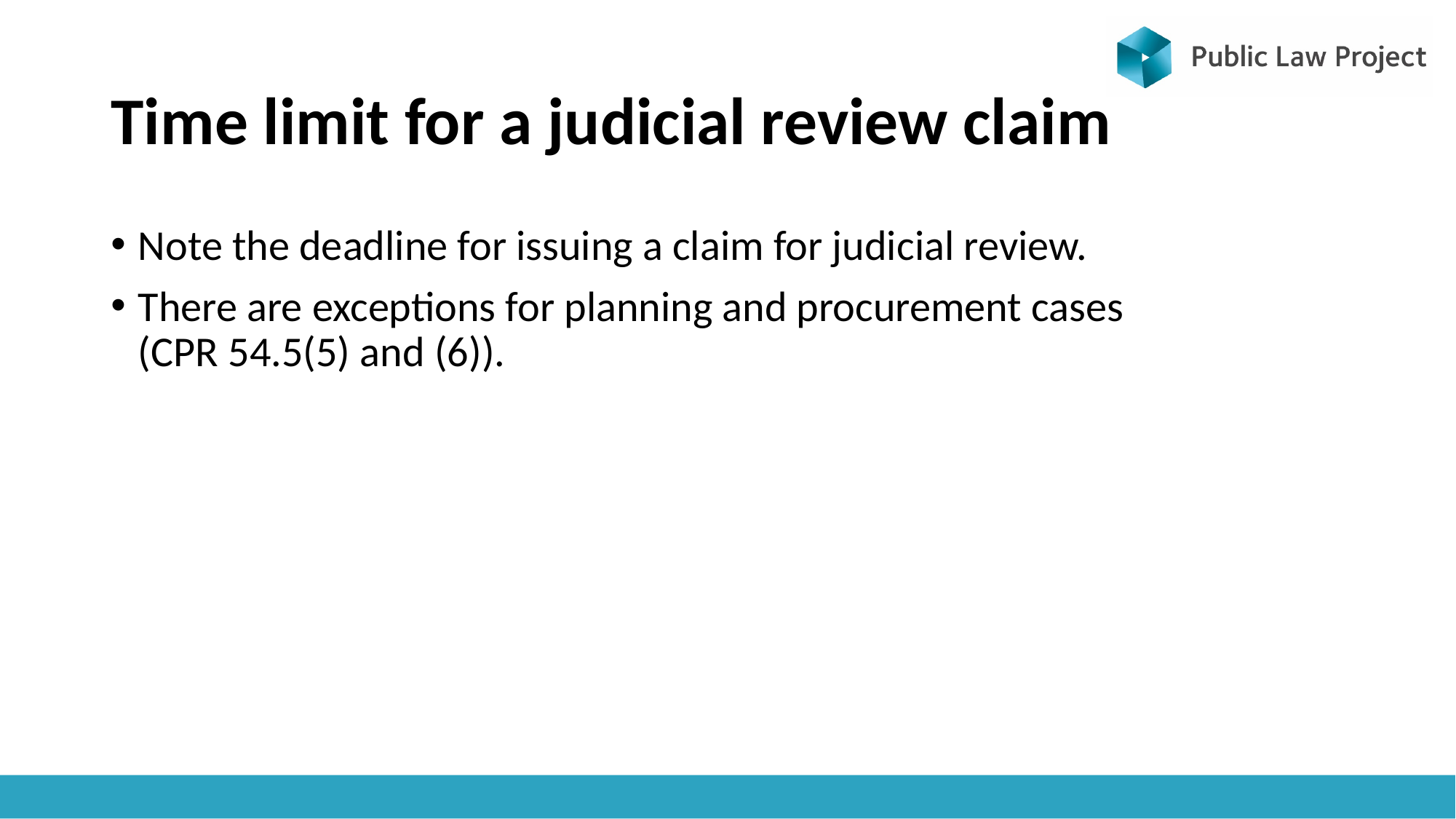

# Time limit for a judicial review claim
Note the deadline for issuing a claim for judicial review.
There are exceptions for planning and procurement cases
(CPR 54.5(5) and (6)).